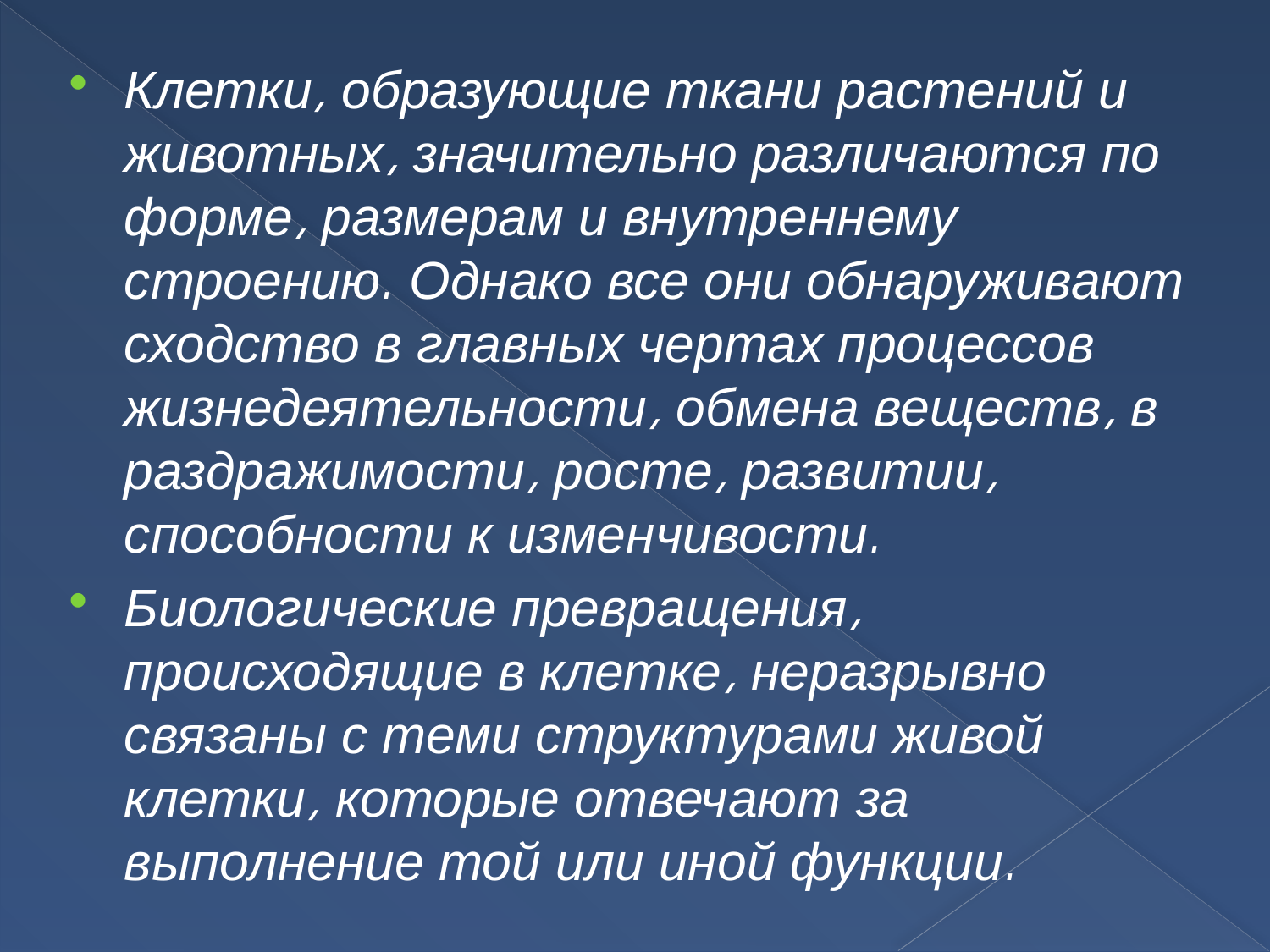

Клетки, образующие ткани растений и животных, значительно различаются по форме, размерам и внутреннему строению. Однако все они обнаруживают сходство в главных чертах процессов жизнедеятельности, обмена веществ, в раздражимости, росте, развитии, способности к изменчивости.
Биологические превращения, происходящие в клетке, неразрывно связаны с теми структурами живой клетки, которые отвечают за выполнение той или иной функции.